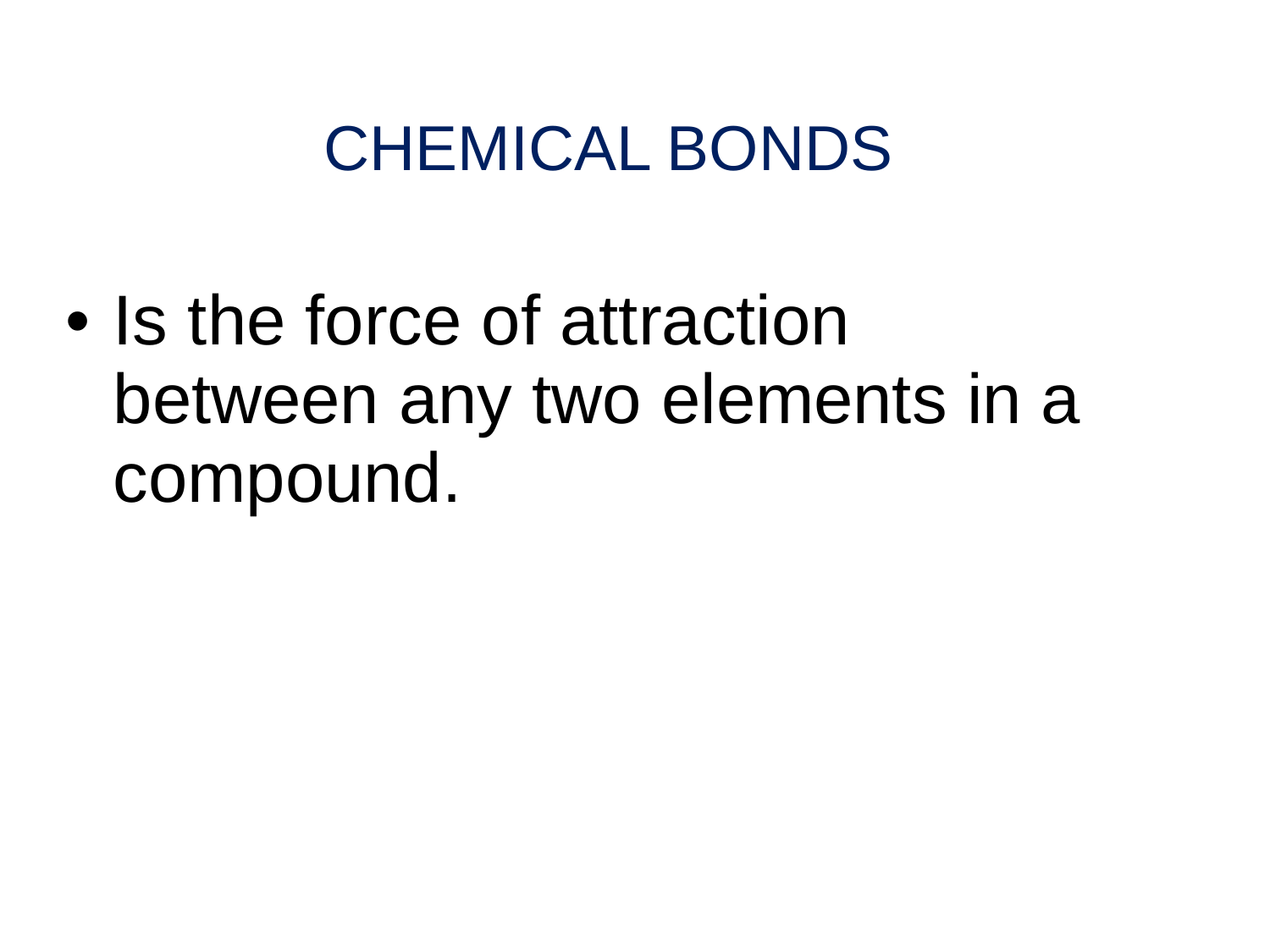

# CHEMICAL BONDS
Is the force of attraction between any two elements in a compound.